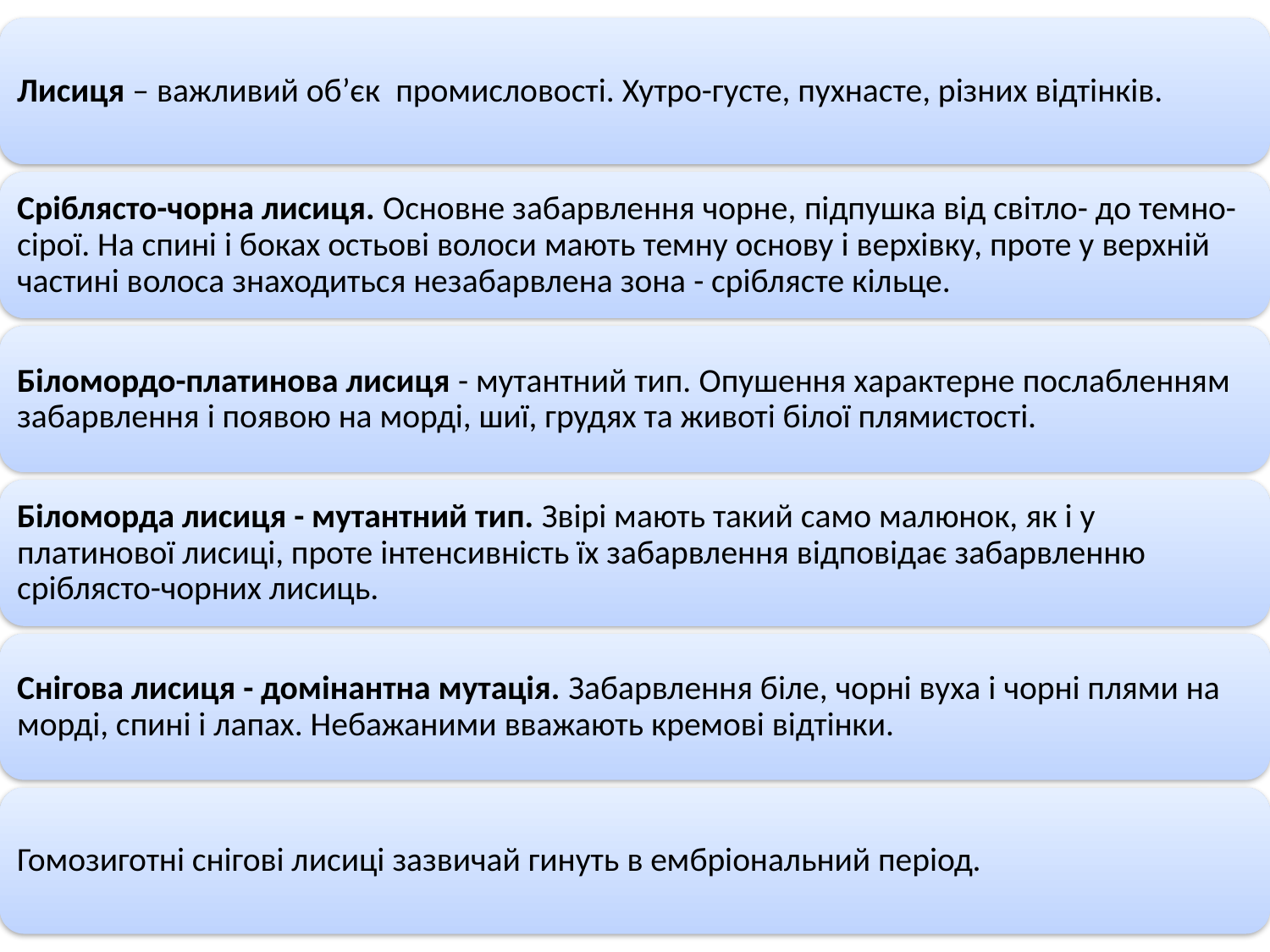

Лисиця – важливий об’єк  промисловості. Хутро-густе, пухнасте, різних відтінків.
Сріблясто-чорна лисиця. Основне забарвлення чорне, підпушка від світло- до темно-сірої. На спині і боках остьові волоси мають темну основу і верхівку, проте у верхній частині волоса знаходиться незабарвлена зона - сріблясте кільце.
Біломордо-платинова лисиця - мутантний тип. Опушення характерне послабленням забарвлення і появою на морді, шиї, грудях та животі білої плямистості.
Біломорда лисиця - мутантний тип. Звірі мають такий само малюнок, як і у платинової лисиці, проте інтенсивність їх забарвлення відповідає забарвленню сріблясто-чорних лисиць.
Снігова лисиця - домінантна мутація. Забарвлення біле, чорні вуха і чорні плями на морді, спині і лапах. Небажаними вважають кремові відтінки.
Гомозиготні снігові лисиці зазвичай гинуть в ембріональний період.